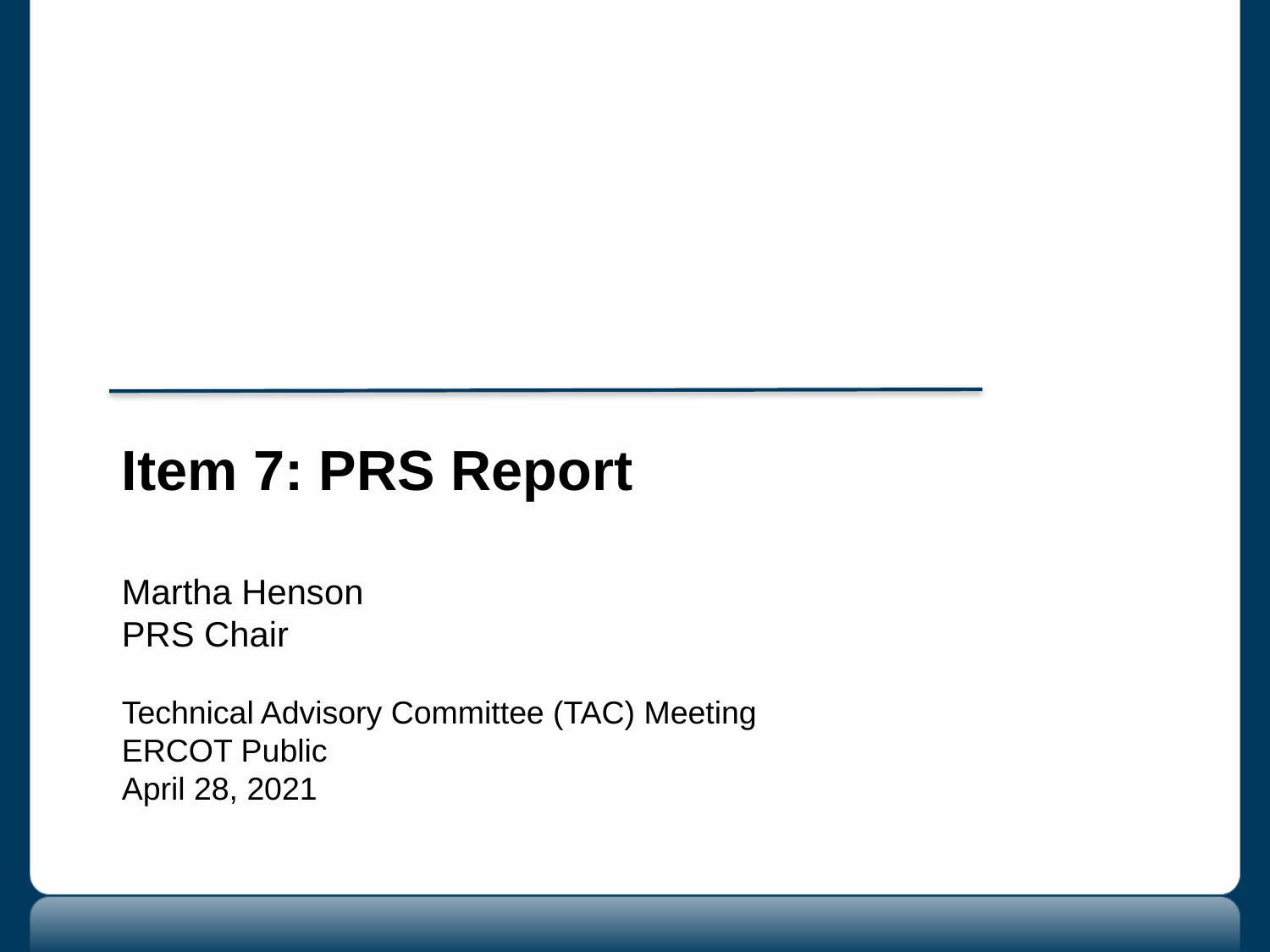

Item 7: PRS Report

Martha Henson
PRS Chair

Technical Advisory Committee (TAC) Meeting
ERCOT Public
April 28, 2021